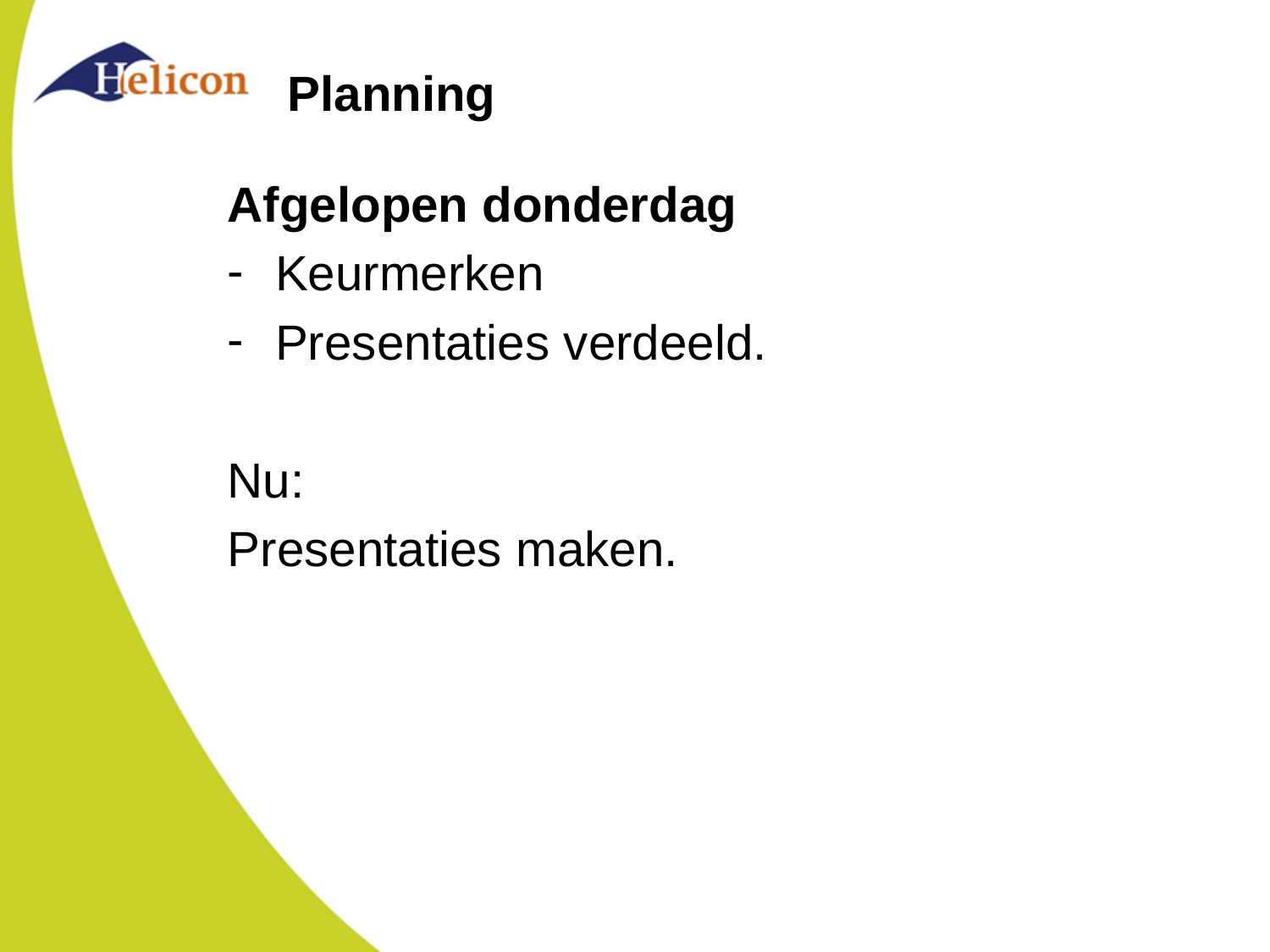

# Planning
Afgelopen donderdag
Keurmerken
Presentaties verdeeld.

Nu:
Presentaties maken.